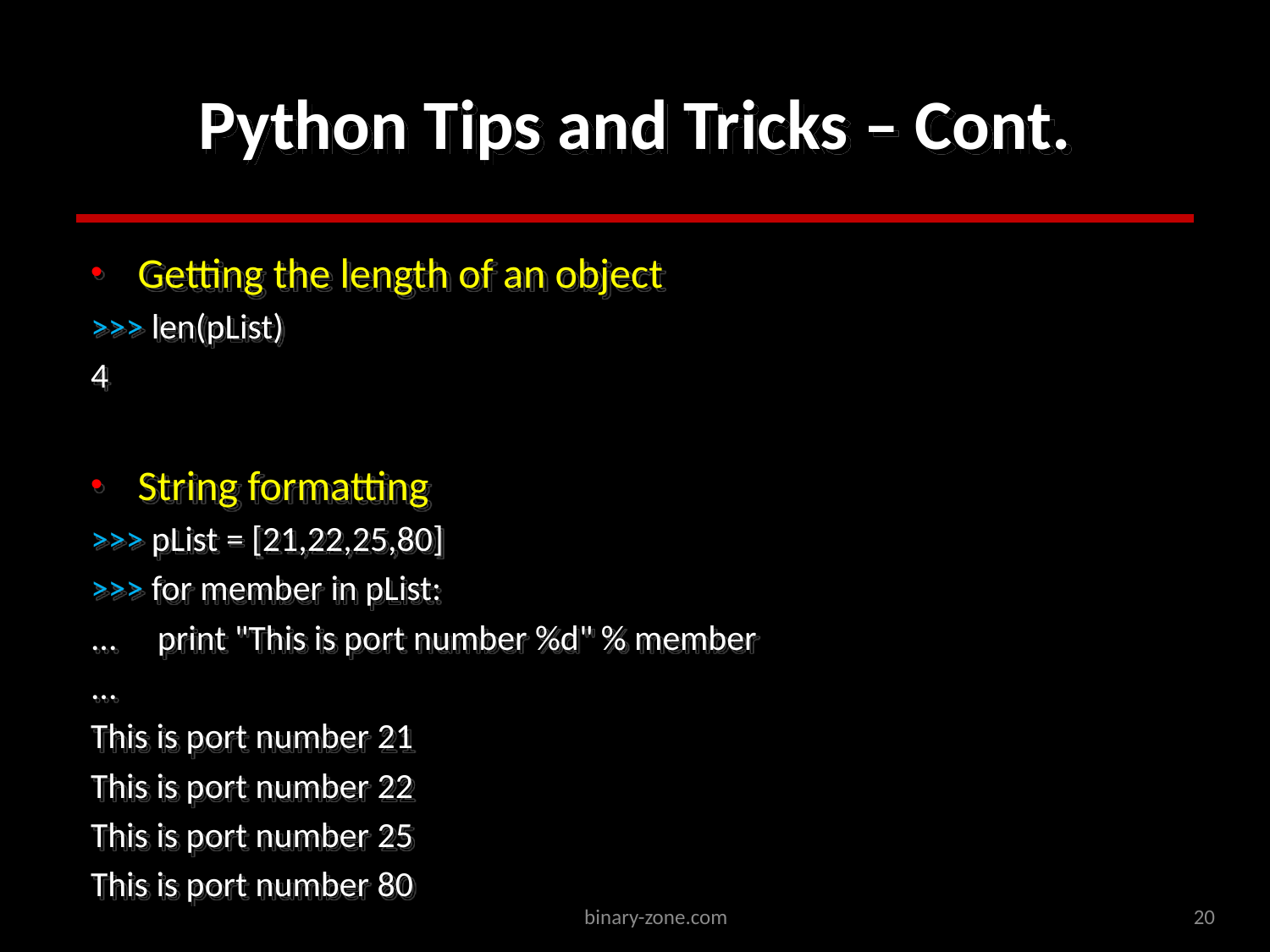

# Python Tips and Tricks – Cont.
Getting the length of an object
>>> len(pList)
4

String formatting
>>> pList = [21,22,25,80]
>>> for member in pList:
...     print "This is port number %d" % member
...
This is port number 21
This is port number 22
This is port number 25
This is port number 80